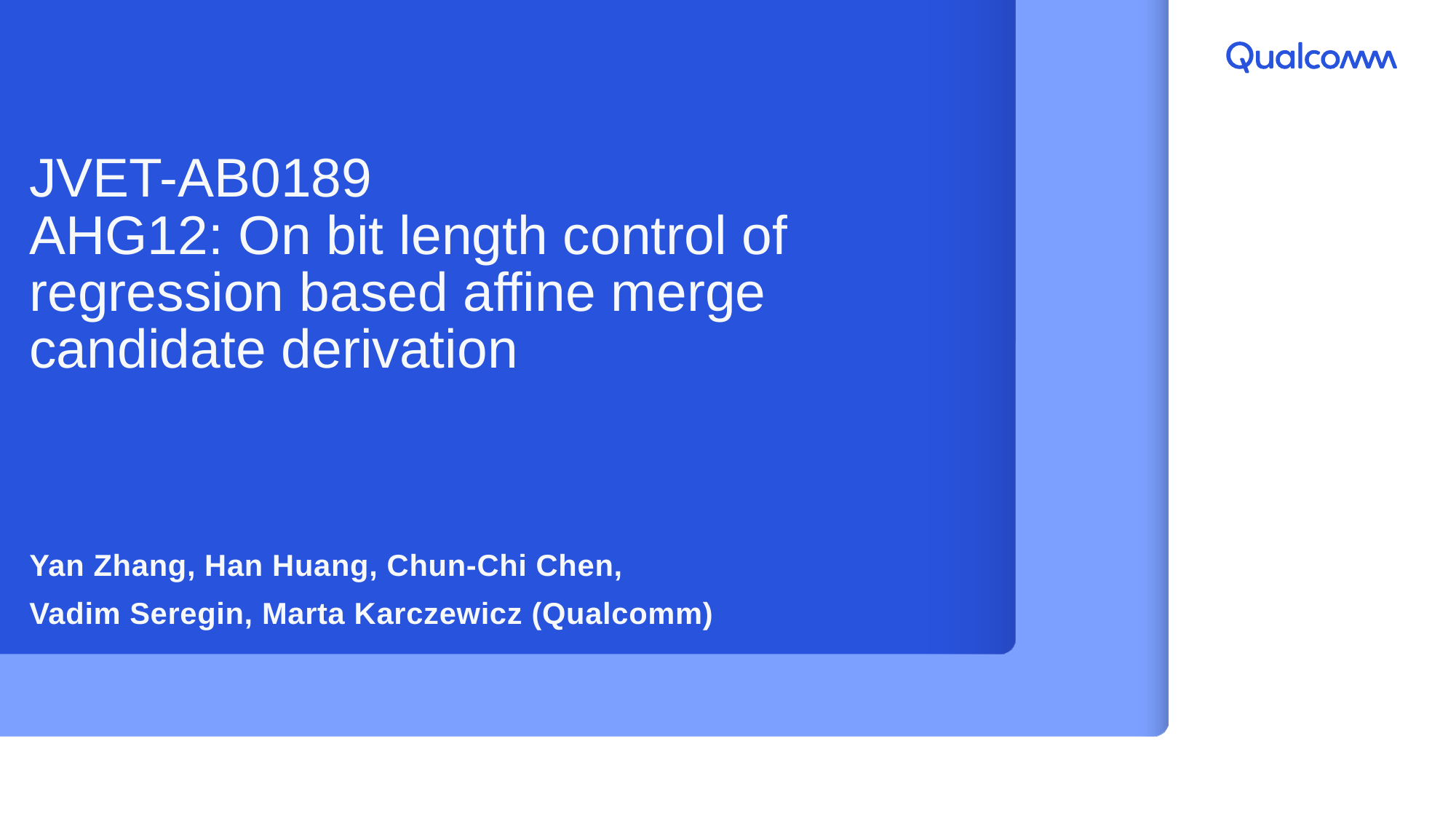

# JVET-AB0189 AHG12: On bit length control of regression based affine merge candidate derivation
Yan Zhang, Han Huang, Chun-Chi Chen,
Vadim Seregin, Marta Karczewicz (Qualcomm)